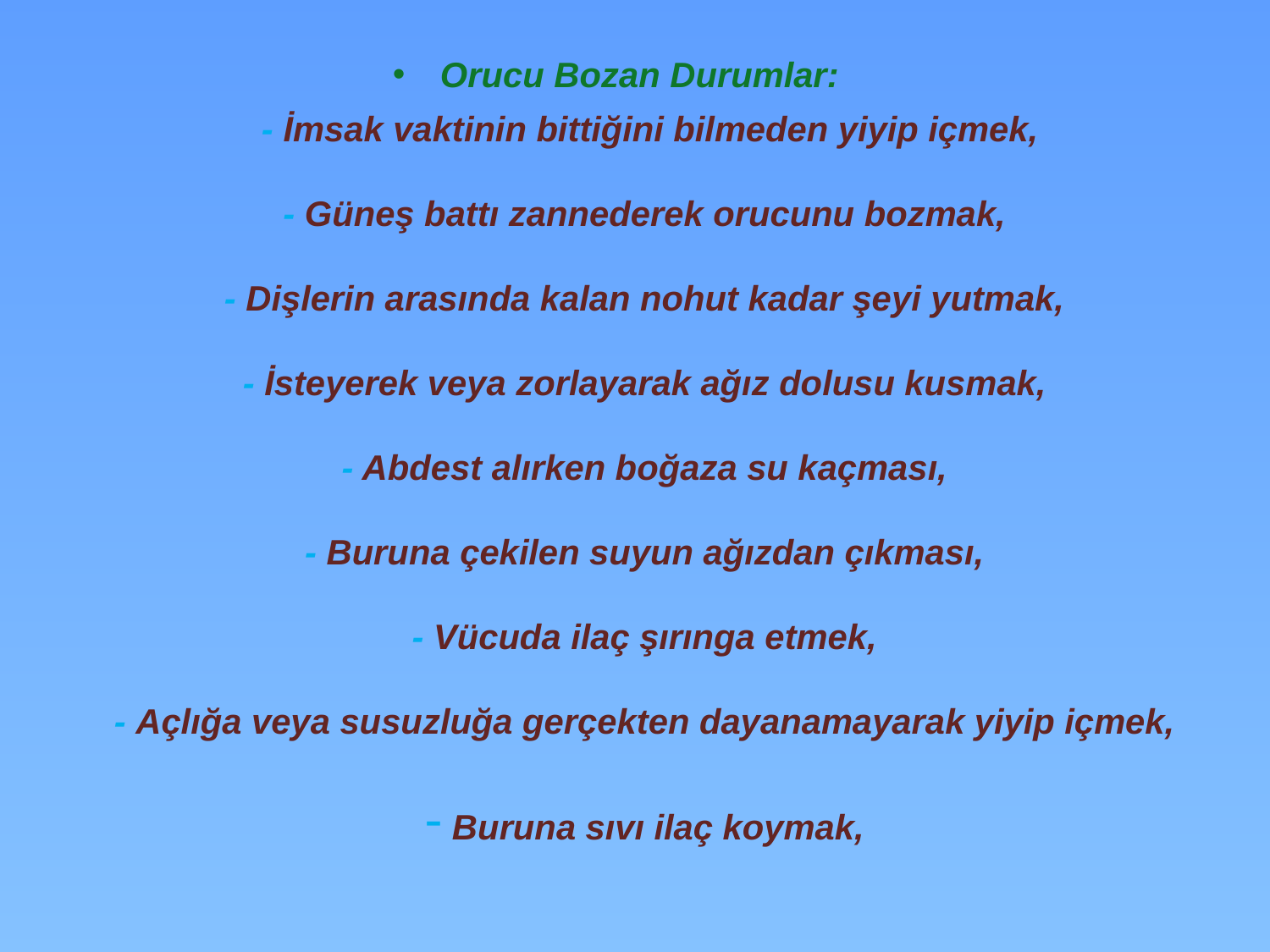

Orucu Bozan Durumlar:
      - İmsak vaktinin bittiğini bilmeden yiyip içmek,
- Güneş battı zannederek orucunu bozmak,
- Dişlerin arasında kalan nohut kadar şeyi yutmak,
- İsteyerek veya zorlayarak ağız dolusu kusmak,
- Abdest alırken boğaza su kaçması,
- Buruna çekilen suyun ağızdan çıkması,
- Vücuda ilaç şırınga etmek,
- Açlığa veya susuzluğa gerçekten dayanamayarak yiyip içmek,
- Buruna sıvı ilaç koymak,